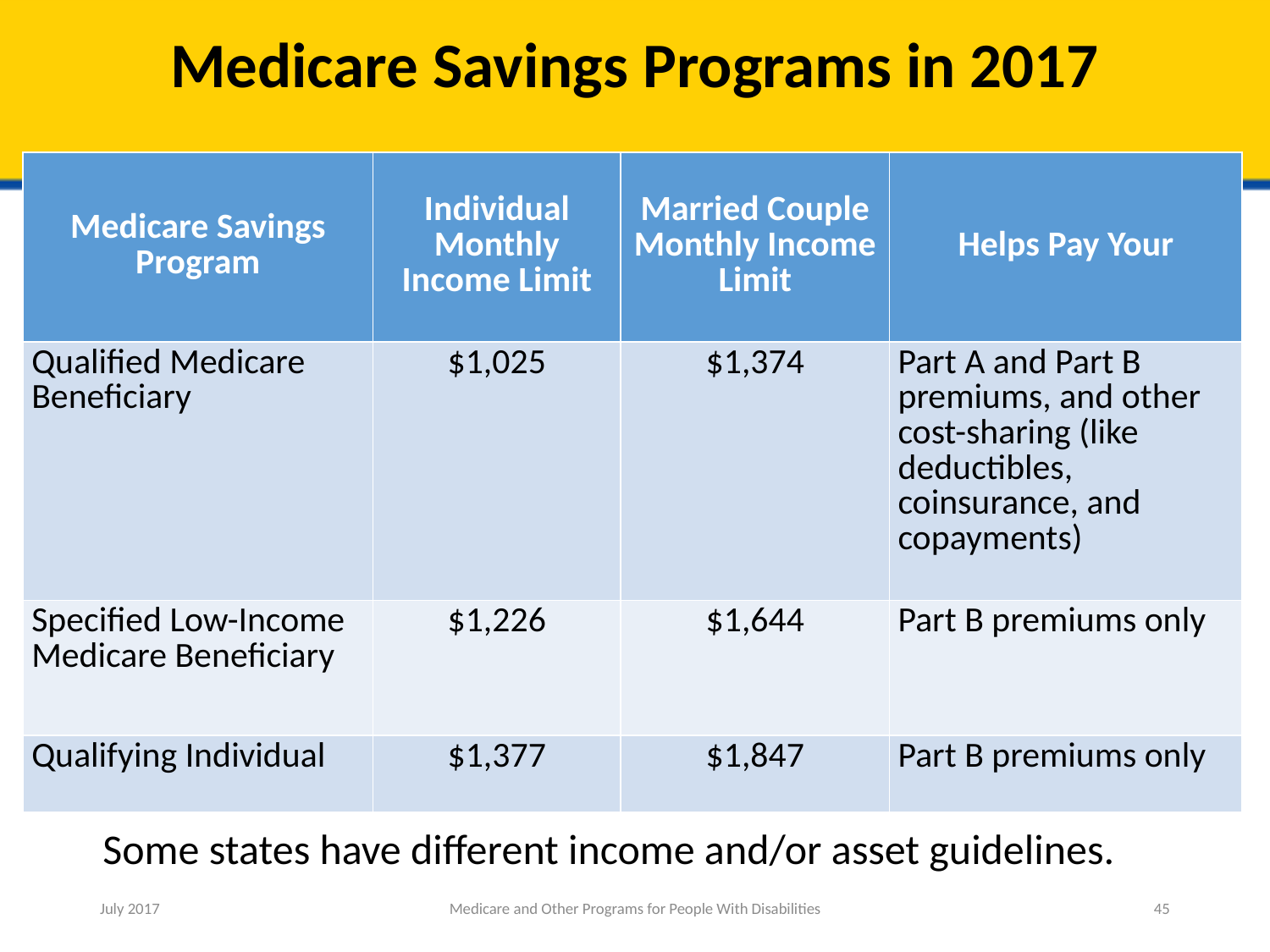

# Medicare Savings Programs in 2017
| Medicare Savings Program | Individual Monthly Income Limit | Married Couple Monthly Income Limit | Helps Pay Your |
| --- | --- | --- | --- |
| Qualified Medicare Beneficiary | $1,025 | $1,374 | Part A and Part B premiums, and other cost-sharing (like deductibles, coinsurance, and copayments) |
| Specified Low-Income Medicare Beneficiary | $1,226 | $1,644 | Part B premiums only |
| Qualifying Individual | $1,377 | $1,847 | Part B premiums only |
Some states have different income and/or asset guidelines.
July 2017
Medicare and Other Programs for People With Disabilities
45